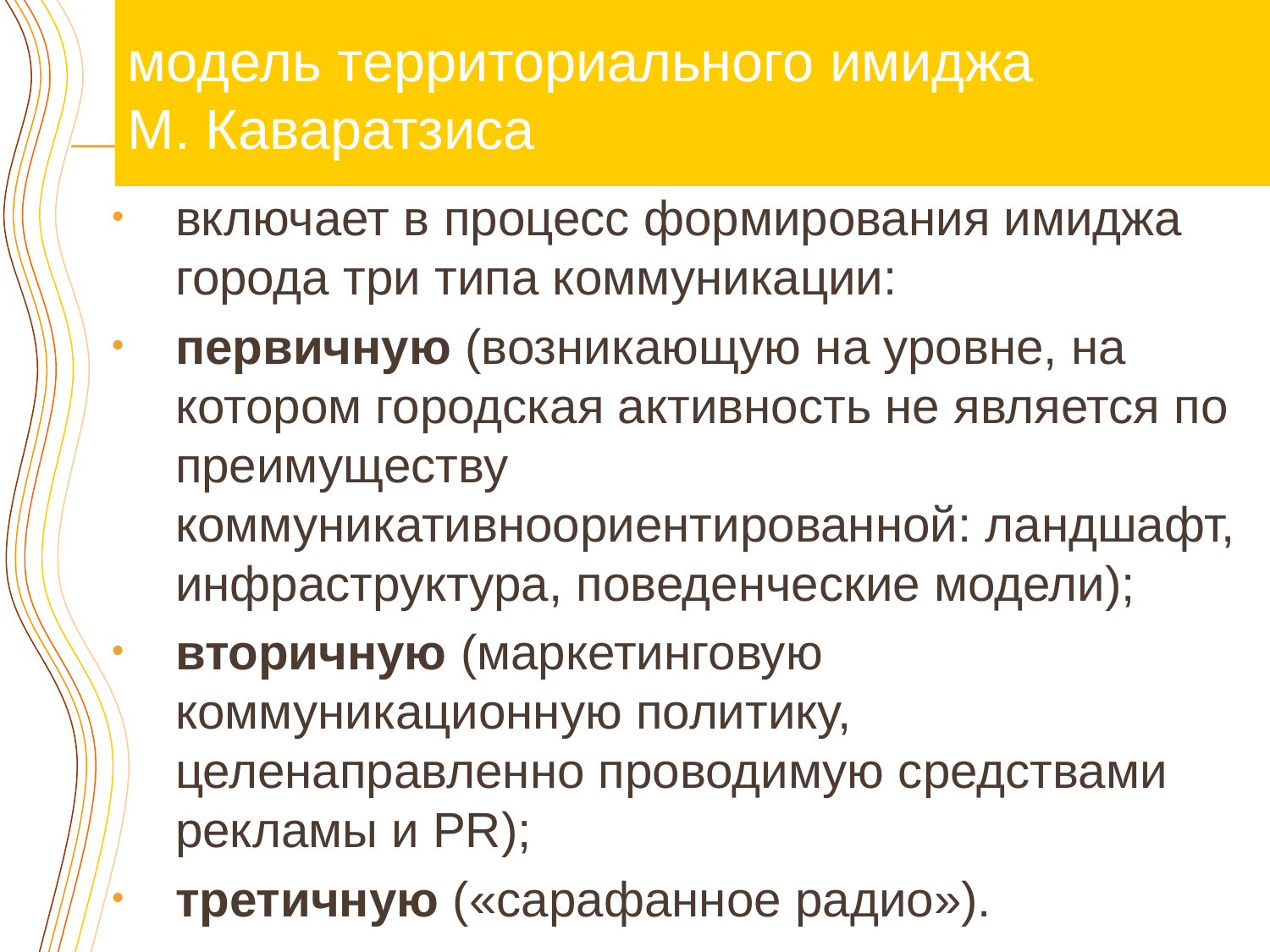

модель территориального имиджа
М. Каваратзиса

включает в процесс формирования имиджа города три типа коммуникации:
первичную (возникающую на уровне, на котором городская активность не является по преимуществу коммуникативноориентированной: ландшафт, инфраструктура, поведенческие модели);
вторичную (маркетинговую коммуникационную политику, целенаправленно проводимую средствами рекламы и PR);
третичную («сарафанное радио»).